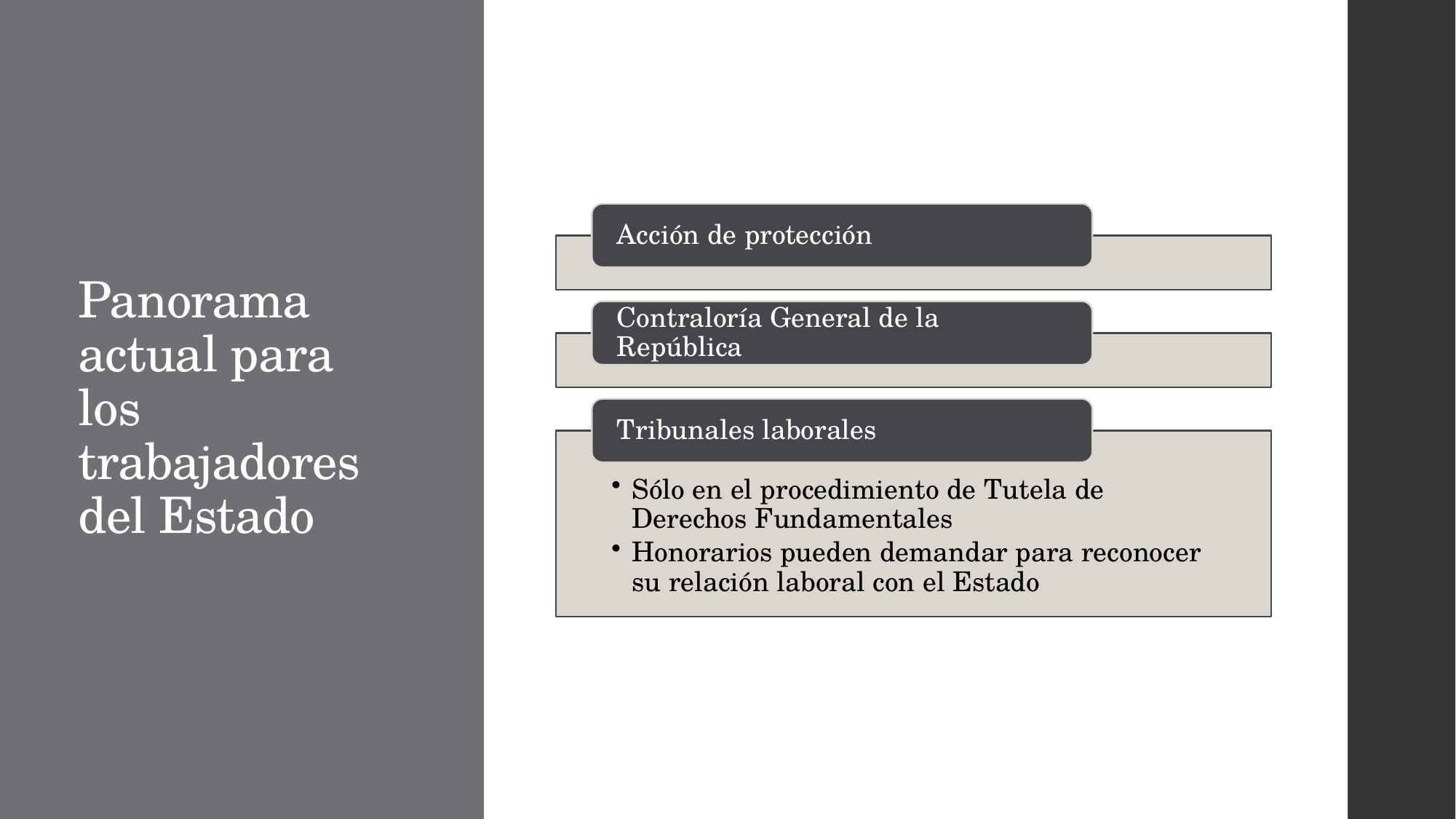

Acción de protección
Contraloría General de la República
Sólo en el procedimiento de Tutela de Derechos Fundamentales
Honorarios pueden demandar para reconocer su relación laboral con el Estado
Tribunales laborales
# Panorama actual para los trabajadores del Estado